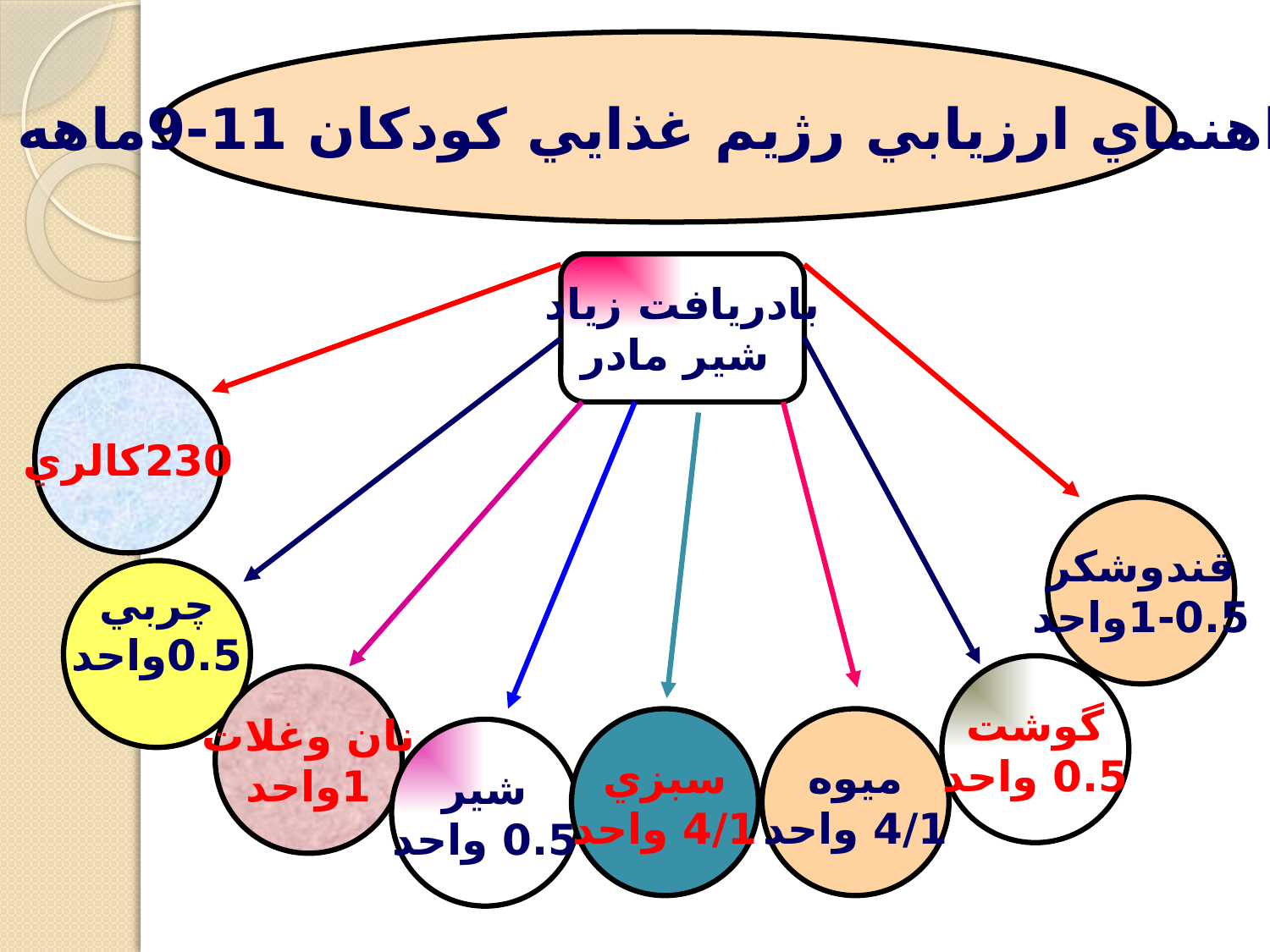

راهنماي ارزيابي رژيم غذايي كودكان 11-9ماهه
بادريافت زياد
 شير مادر

230كالري

قندوشكر
1-0.5واحد
چربي
0.5واحد

گوشت
0.5 واحد
نان وغلات
1واحد
سبزي
4/1 واحد
ميوه
4/1 واحد
شير
0.5 واحد